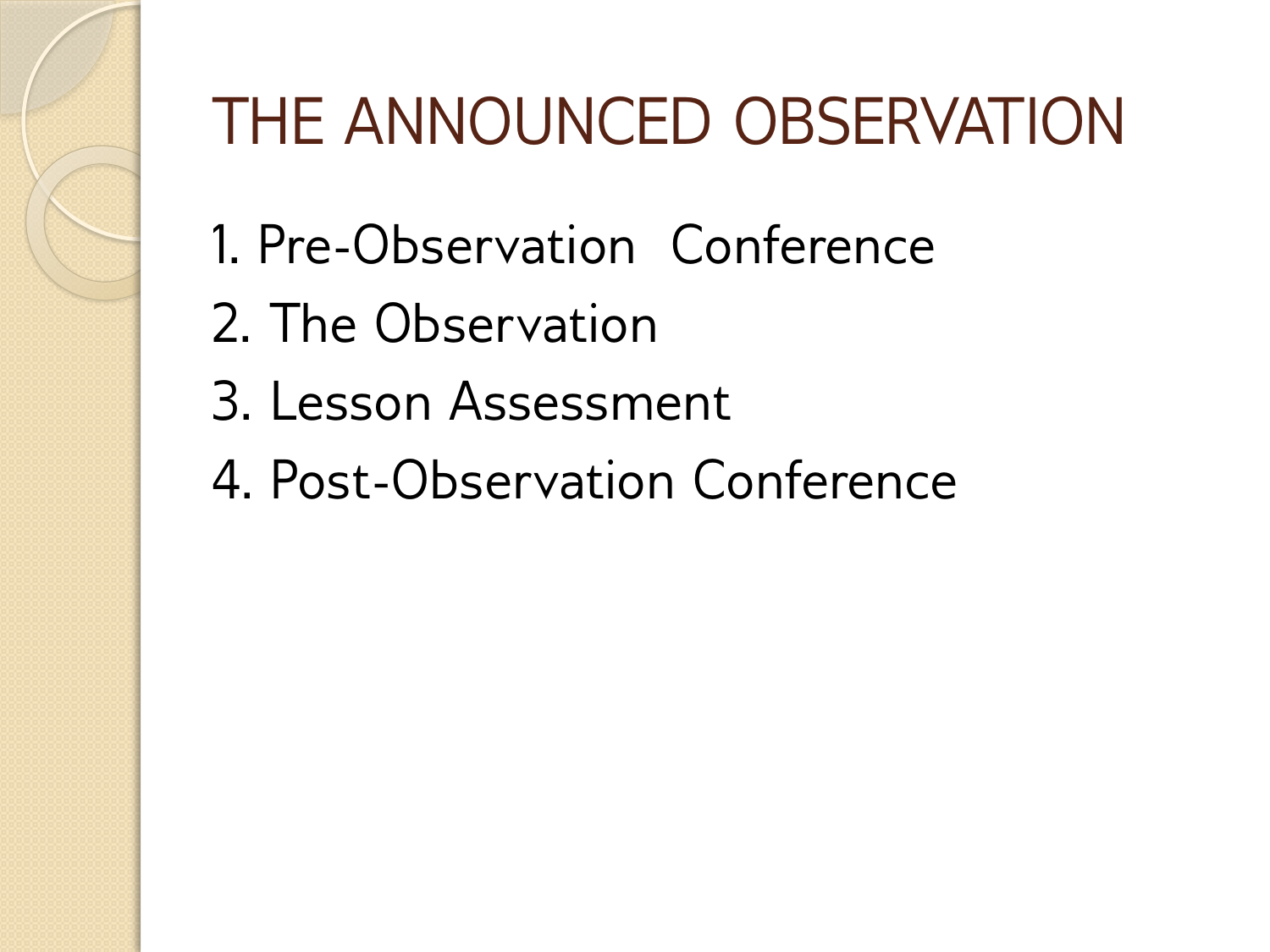

# THE ANNOUNCED OBSERVATION
1. Pre-Observation  Conference
2. The Observation
3. Lesson Assessment
4. Post-Observation Conference